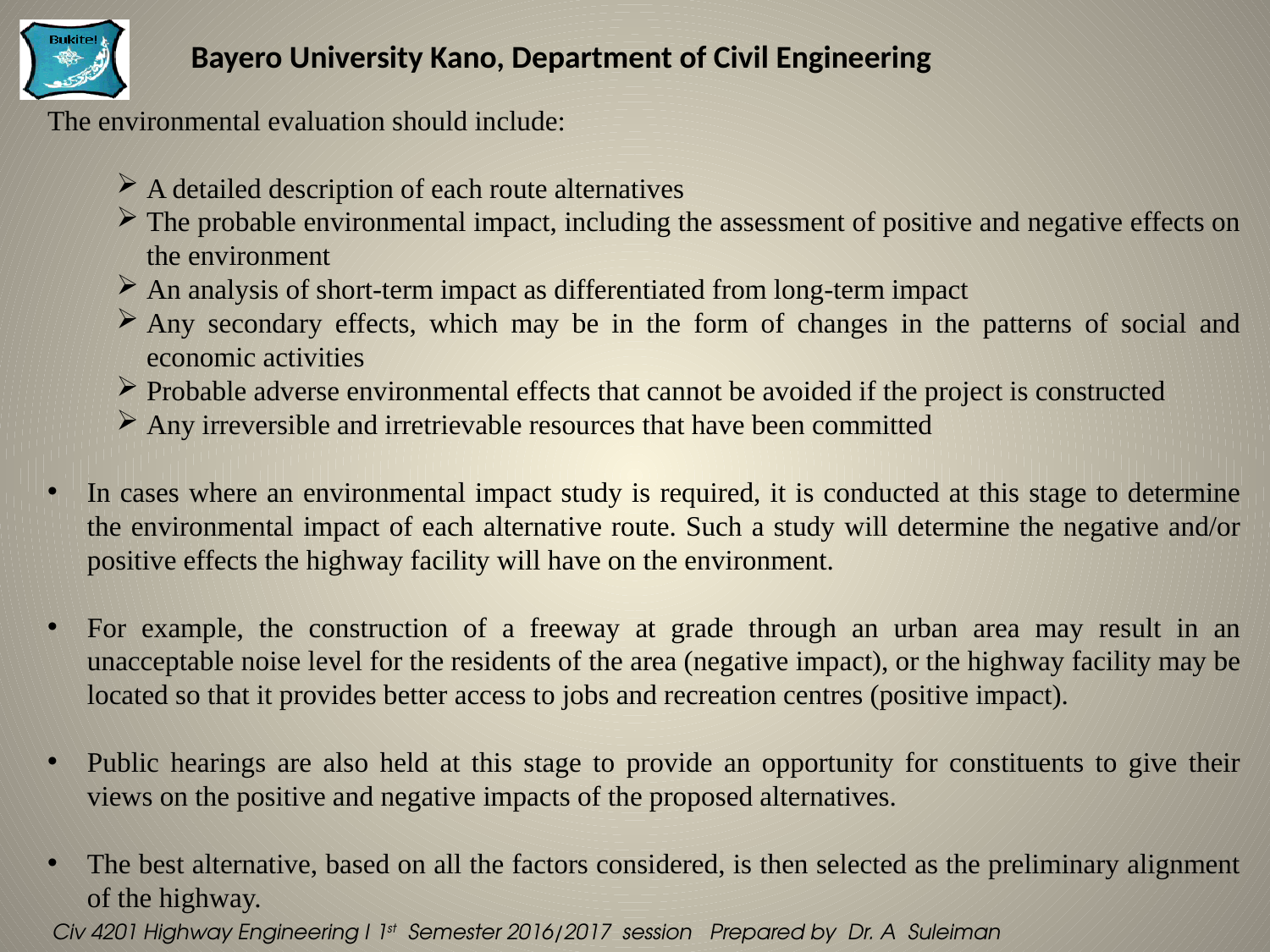

The environmental evaluation should include:

A detailed description of each route alternatives
The probable environmental impact, including the assessment of positive and negative effects on the environment
An analysis of short-term impact as differentiated from long-term impact
Any secondary effects, which may be in the form of changes in the patterns of social and economic activities
Probable adverse environmental effects that cannot be avoided if the project is constructed
Any irreversible and irretrievable resources that have been committed

In cases where an environmental impact study is required, it is conducted at this stage to determine the environmental impact of each alternative route. Such a study will determine the negative and/or positive effects the highway facility will have on the environment.

For example, the construction of a freeway at grade through an urban area may result in an unacceptable noise level for the residents of the area (negative impact), or the highway facility may be located so that it provides better access to jobs and recreation centres (positive impact).

Public hearings are also held at this stage to provide an opportunity for constituents to give their views on the positive and negative impacts of the proposed alternatives.

The best alternative, based on all the factors considered, is then selected as the preliminary alignment of the highway.